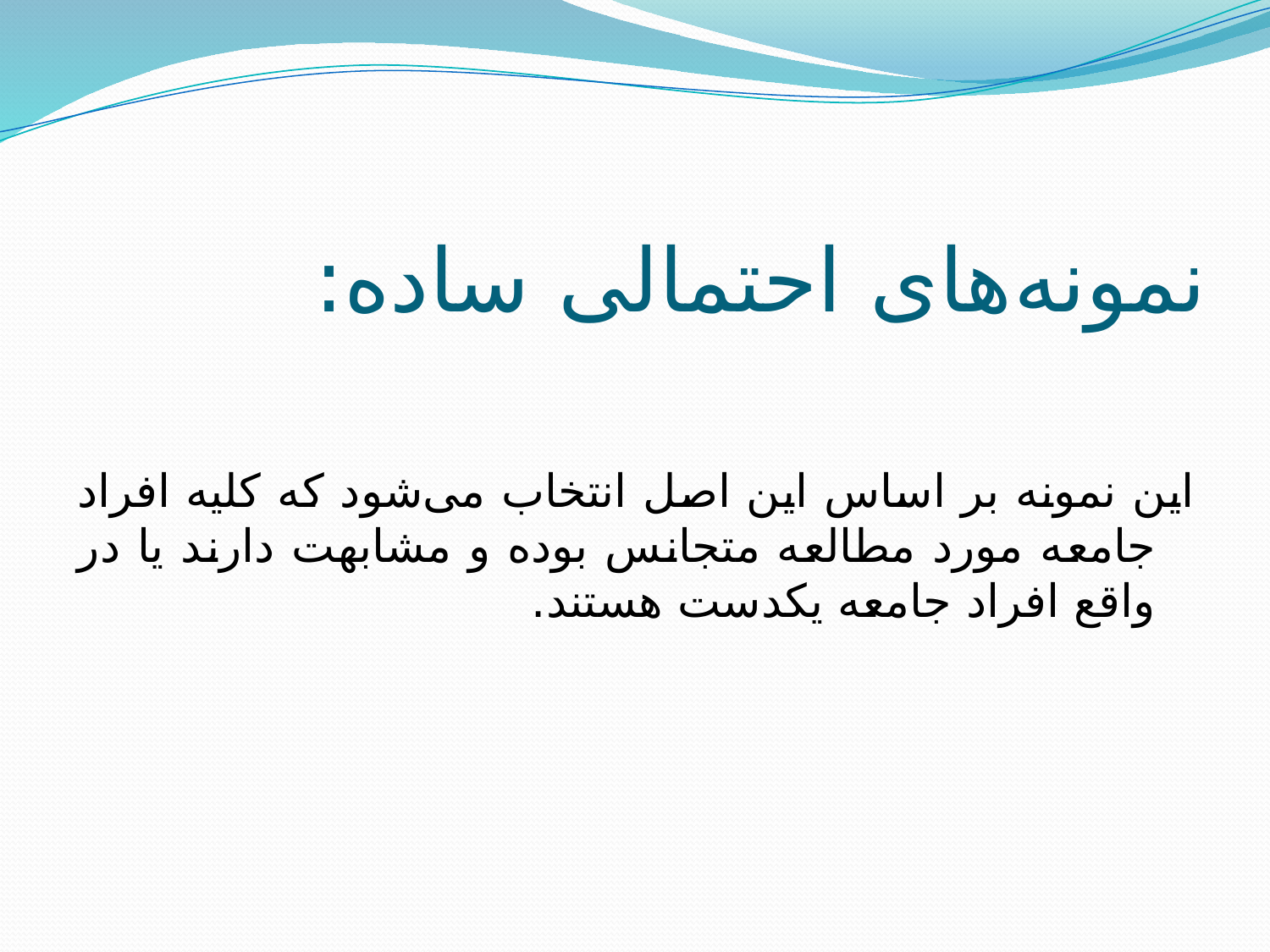

# نمونه‌های احتمالی ساده:
این نمونه بر اساس این اصل انتخاب می‌شود كه كلیه افراد جامعه مورد مطالعه متجانس بوده و مشابهت دارند یا در واقع افراد جامعه یكدست هستند.